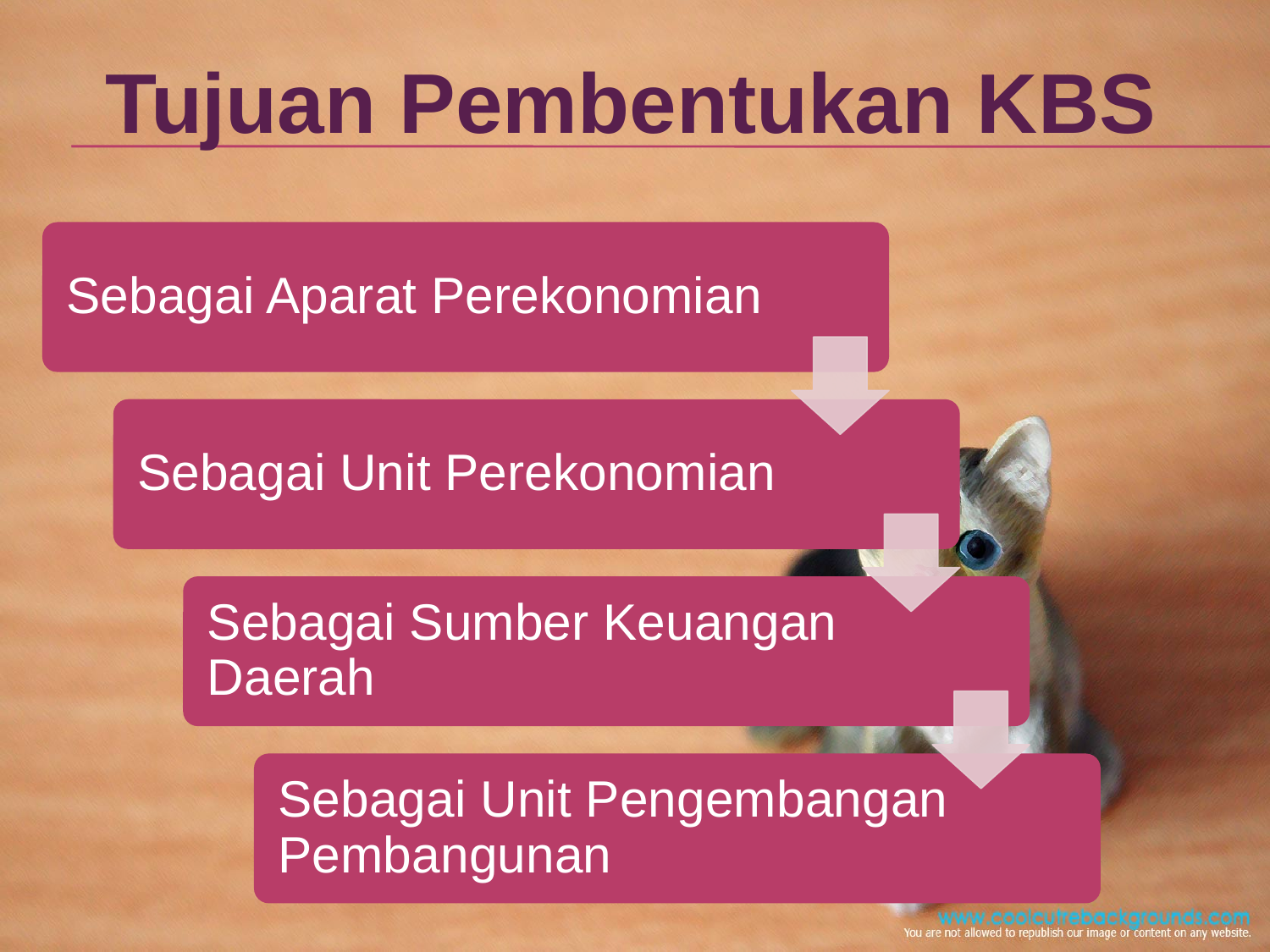

Tujuan Pembentukan KBS
#
Sebagai Aparat Perekonomian
Sebagai Unit Perekonomian
Sebagai Sumber Keuangan Daerah
Sebagai Unit Pengembangan Pembangunan